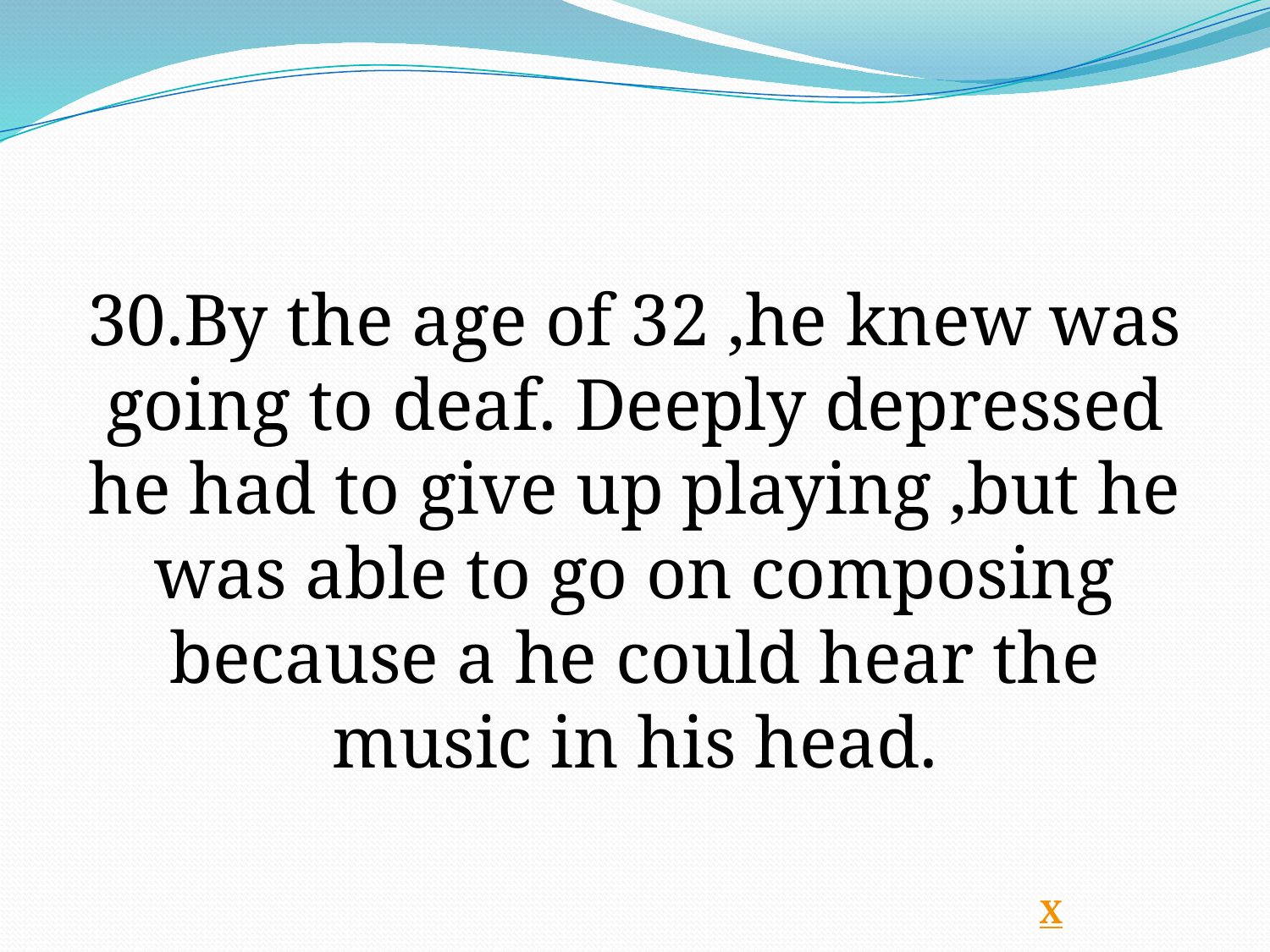

30.By the age of 32 ,he knew was going to deaf. Deeply depressed he had to give up playing ,but he was able to go on composing because a he could hear the music in his head.
Х